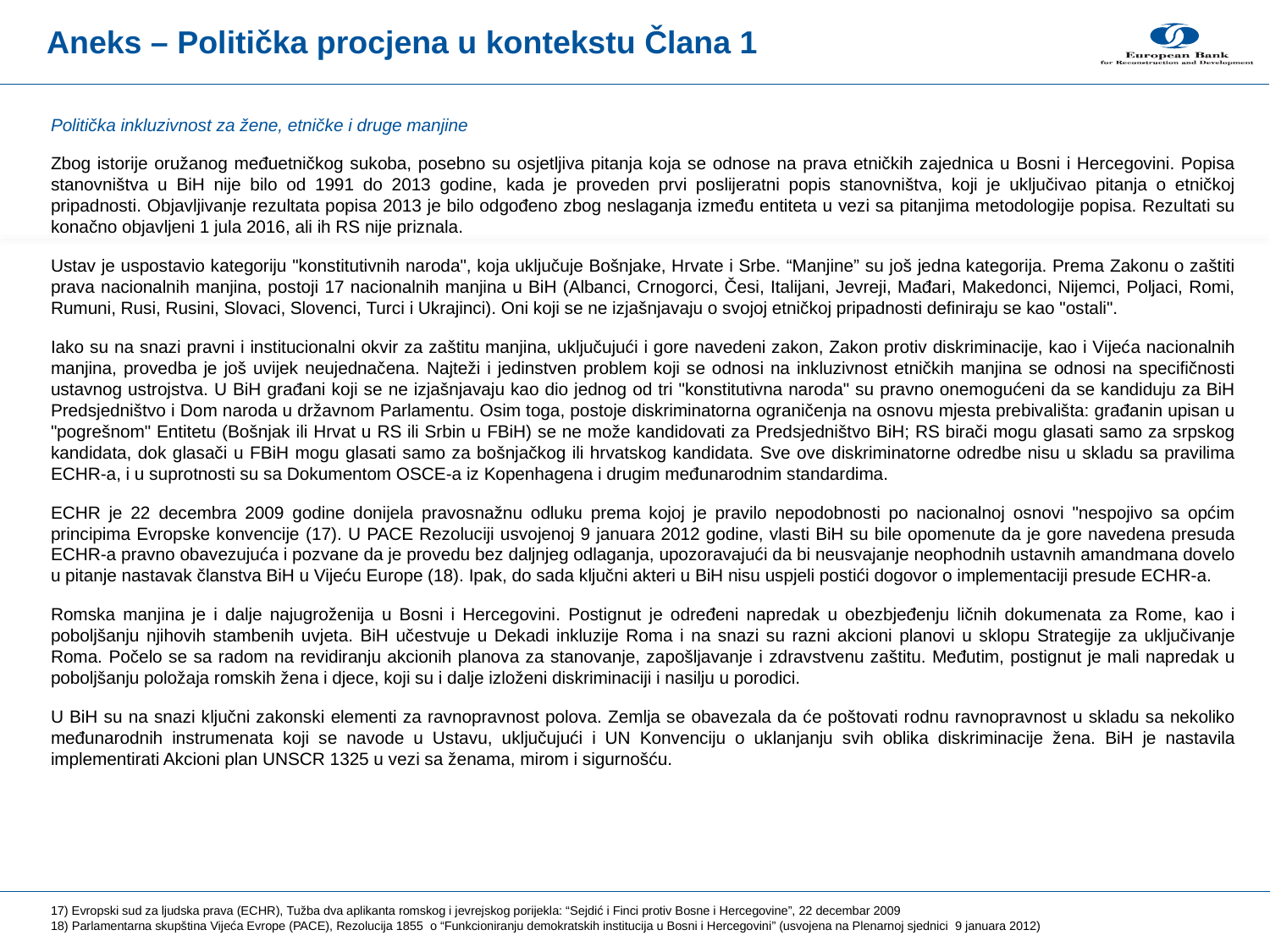

# Aneks – Politička procjena u kontekstu Člana 1
Politička inkluzivnost za žene, etničke i druge manjine
Zbog istorije oružanog međuetničkog sukoba, posebno su osjetljiva pitanja koja se odnose na prava etničkih zajednica u Bosni i Hercegovini. Popisa stanovništva u BiH nije bilo od 1991 do 2013 godine, kada je proveden prvi poslijeratni popis stanovništva, koji je uključivao pitanja o etničkoj pripadnosti. Objavljivanje rezultata popisa 2013 je bilo odgođeno zbog neslaganja između entiteta u vezi sa pitanjima metodologije popisa. Rezultati su konačno objavljeni 1 jula 2016, ali ih RS nije priznala.
Ustav je uspostavio kategoriju "konstitutivnih naroda", koja uključuje Bošnjake, Hrvate i Srbe. “Manjine” su još jedna kategorija. Prema Zakonu o zaštiti prava nacionalnih manjina, postoji 17 nacionalnih manjina u BiH (Albanci, Crnogorci, Česi, Italijani, Jevreji, Mađari, Makedonci, Nijemci, Poljaci, Romi, Rumuni, Rusi, Rusini, Slovaci, Slovenci, Turci i Ukrajinci). Oni koji se ne izjašnjavaju o svojoj etničkoj pripadnosti definiraju se kao "ostali".
Iako su na snazi pravni i institucionalni okvir za zaštitu manjina, uključujući i gore navedeni zakon, Zakon protiv diskriminacije, kao i Vijeća nacionalnih manjina, provedba je još uvijek neujednačena. Najteži i jedinstven problem koji se odnosi na inkluzivnost etničkih manjina se odnosi na specifičnosti ustavnog ustrojstva. U BiH građani koji se ne izjašnjavaju kao dio jednog od tri "konstitutivna naroda" su pravno onemogućeni da se kandiduju za BiH Predsjedništvo i Dom naroda u državnom Parlamentu. Osim toga, postoje diskriminatorna ograničenja na osnovu mjesta prebivališta: građanin upisan u "pogrešnom" Entitetu (Bošnjak ili Hrvat u RS ili Srbin u FBiH) se ne može kandidovati za Predsjedništvo BiH; RS birači mogu glasati samo za srpskog kandidata, dok glasači u FBiH mogu glasati samo za bošnjačkog ili hrvatskog kandidata. Sve ove diskriminatorne odredbe nisu u skladu sa pravilima ECHR-a, i u suprotnosti su sa Dokumentom OSCE-a iz Kopenhagena i drugim međunarodnim standardima.
ECHR je 22 decembra 2009 godine donijela pravosnažnu odluku prema kojoj je pravilo nepodobnosti po nacionalnoj osnovi "nespojivo sa općim principima Evropske konvencije (17). U PACE Rezoluciji usvojenoj 9 januara 2012 godine, vlasti BiH su bile opomenute da je gore navedena presuda ECHR-a pravno obavezujuća i pozvane da je provedu bez daljnjeg odlaganja, upozoravajući da bi neusvajanje neophodnih ustavnih amandmana dovelo u pitanje nastavak članstva BiH u Vijeću Europe (18). Ipak, do sada ključni akteri u BiH nisu uspjeli postići dogovor o implementaciji presude ECHR-a.
Romska manjina je i dalje najugroženija u Bosni i Hercegovini. Postignut je određeni napredak u obezbjeđenju ličnih dokumenata za Rome, kao i poboljšanju njihovih stambenih uvjeta. BiH učestvuje u Dekadi inkluzije Roma i na snazi su razni akcioni planovi u sklopu Strategije za uključivanje Roma. Počelo se sa radom na revidiranju akcionih planova za stanovanje, zapošljavanje i zdravstvenu zaštitu. Međutim, postignut je mali napredak u poboljšanju položaja romskih žena i djece, koji su i dalje izloženi diskriminaciji i nasilju u porodici.
U BiH su na snazi ključni zakonski elementi za ravnopravnost polova. Zemlja se obavezala da će poštovati rodnu ravnopravnost u skladu sa nekoliko međunarodnih instrumenata koji se navode u Ustavu, uključujući i UN Konvenciju o uklanjanju svih oblika diskriminacije žena. BiH je nastavila implementirati Akcioni plan UNSCR 1325 u vezi sa ženama, mirom i sigurnošću.
27
17) Evropski sud za ljudska prava (ECHR), Tužba dva aplikanta romskog i jevrejskog porijekla: “Sejdić i Finci protiv Bosne i Hercegovine”, 22 decembar 2009
18) Parlamentarna skupština Vijeća Evrope (PACE), Rezolucija 1855  o “Funkcioniranju demokratskih institucija u Bosni i Hercegovini” (usvojena na Plenarnoj sjednici  9 januara 2012)